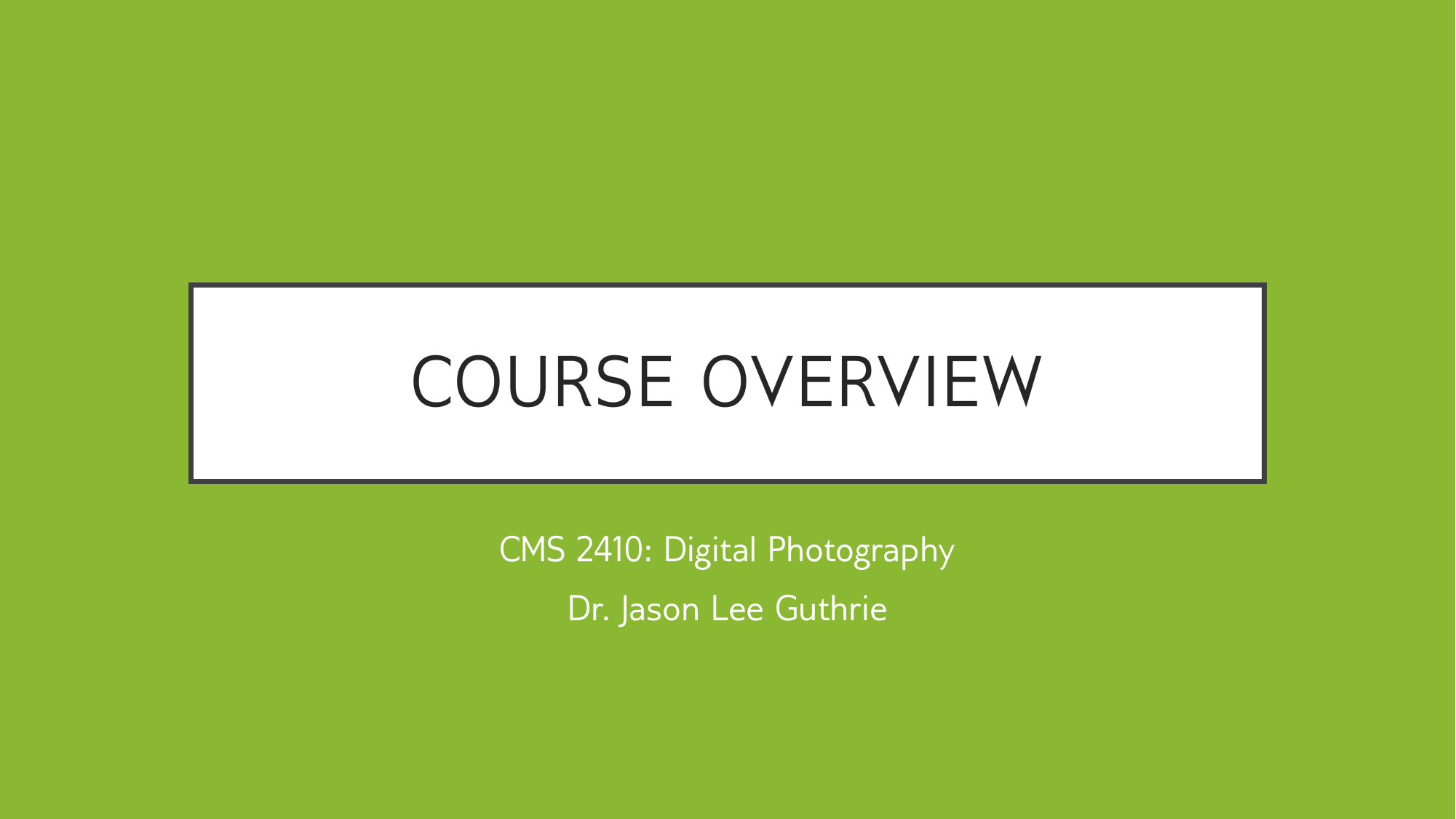

# Course Overview
CMS 2410: Digital Photography
Dr. Jason Lee Guthrie